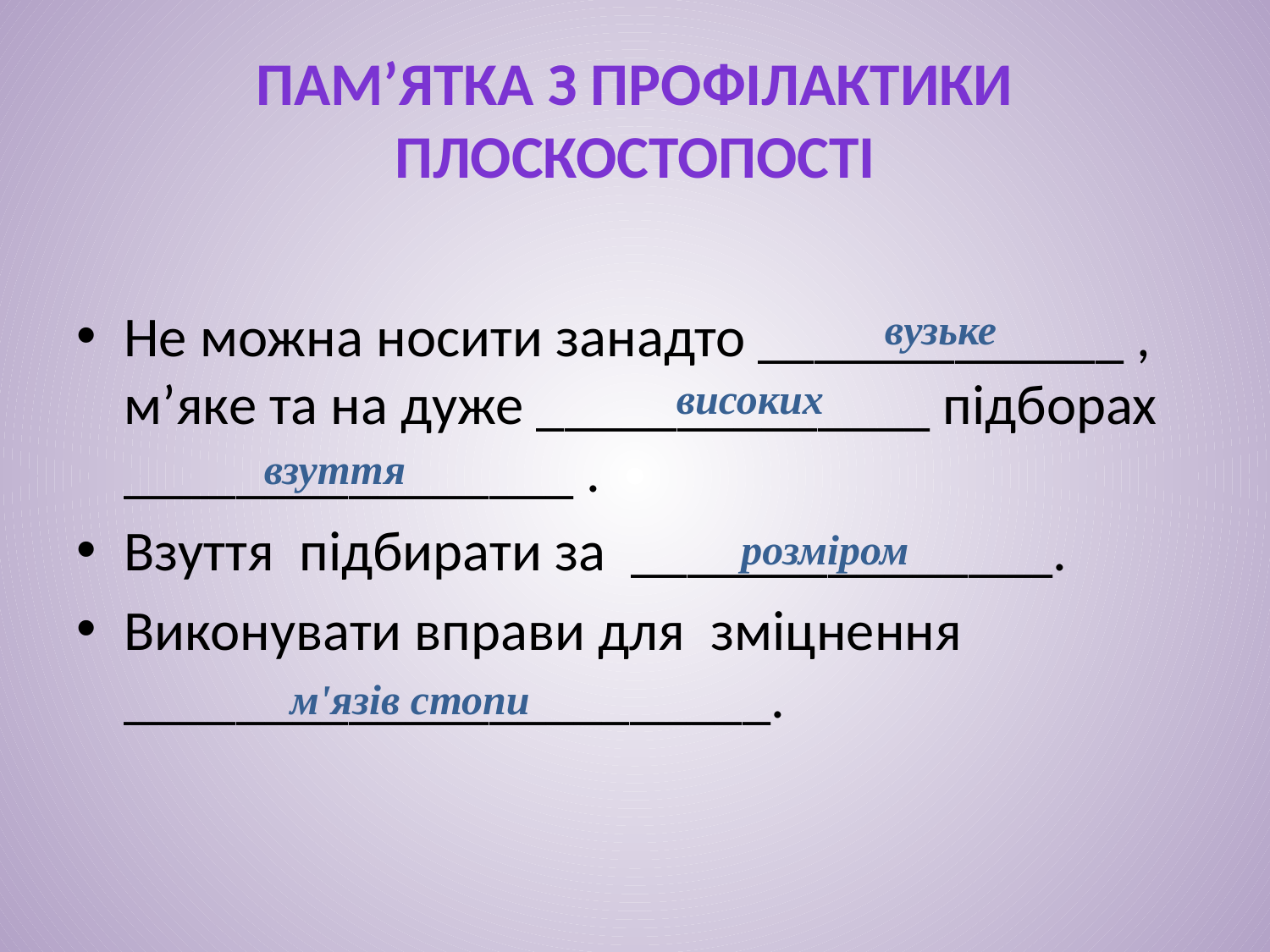

# Пам’ятка з профілактики плоскостопості
Не можна носити занадто _____________ , м’яке та на дуже ______________ підборах ________________ .
Взуття  підбирати за  _______________.
Виконувати вправи для  зміцнення _______________________.
вузьке
високих
взуття
розміром
м'язів стопи